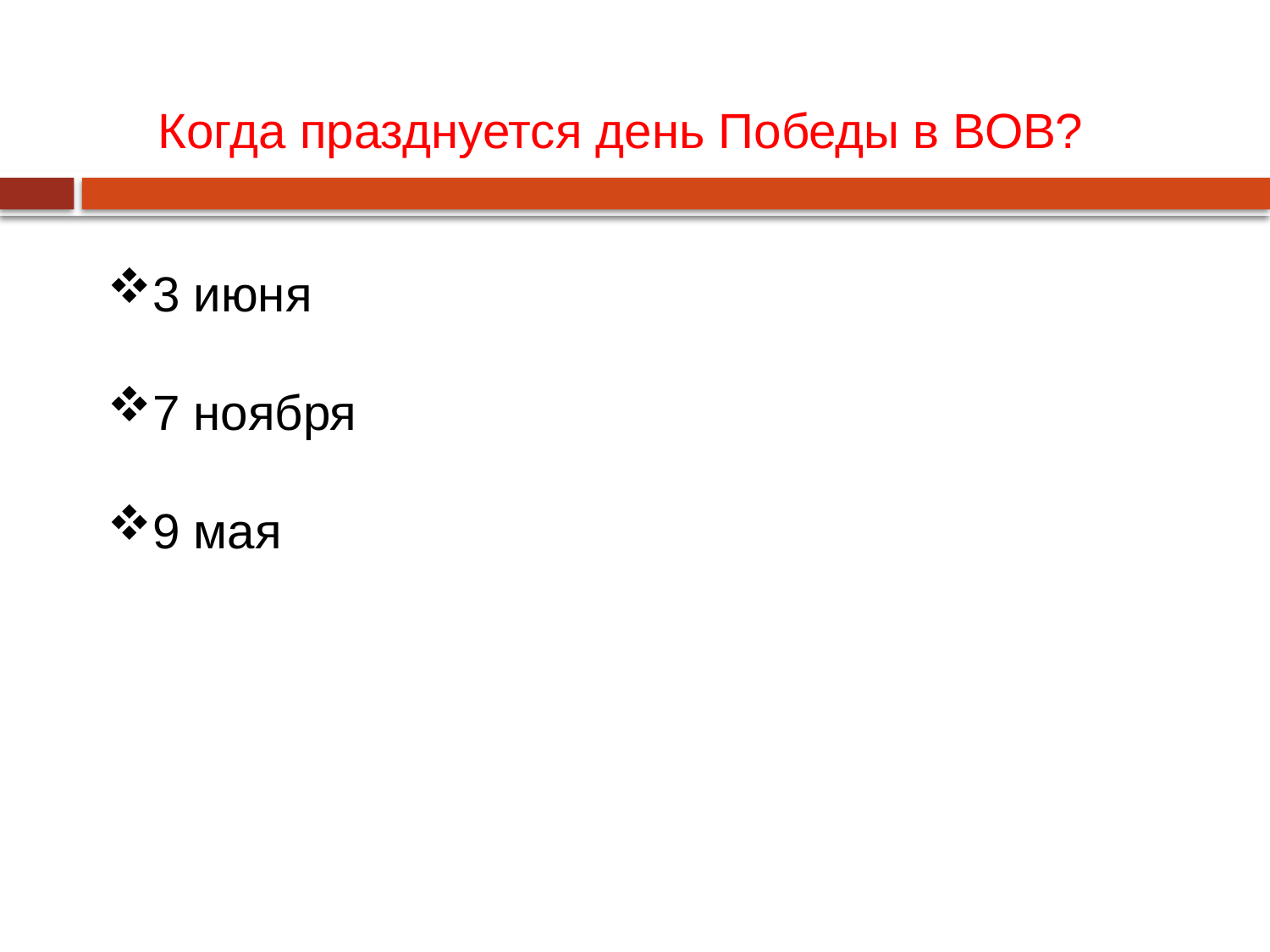

# Когда празднуется день Победы в ВОВ?
3 июня
7 ноября
9 мая